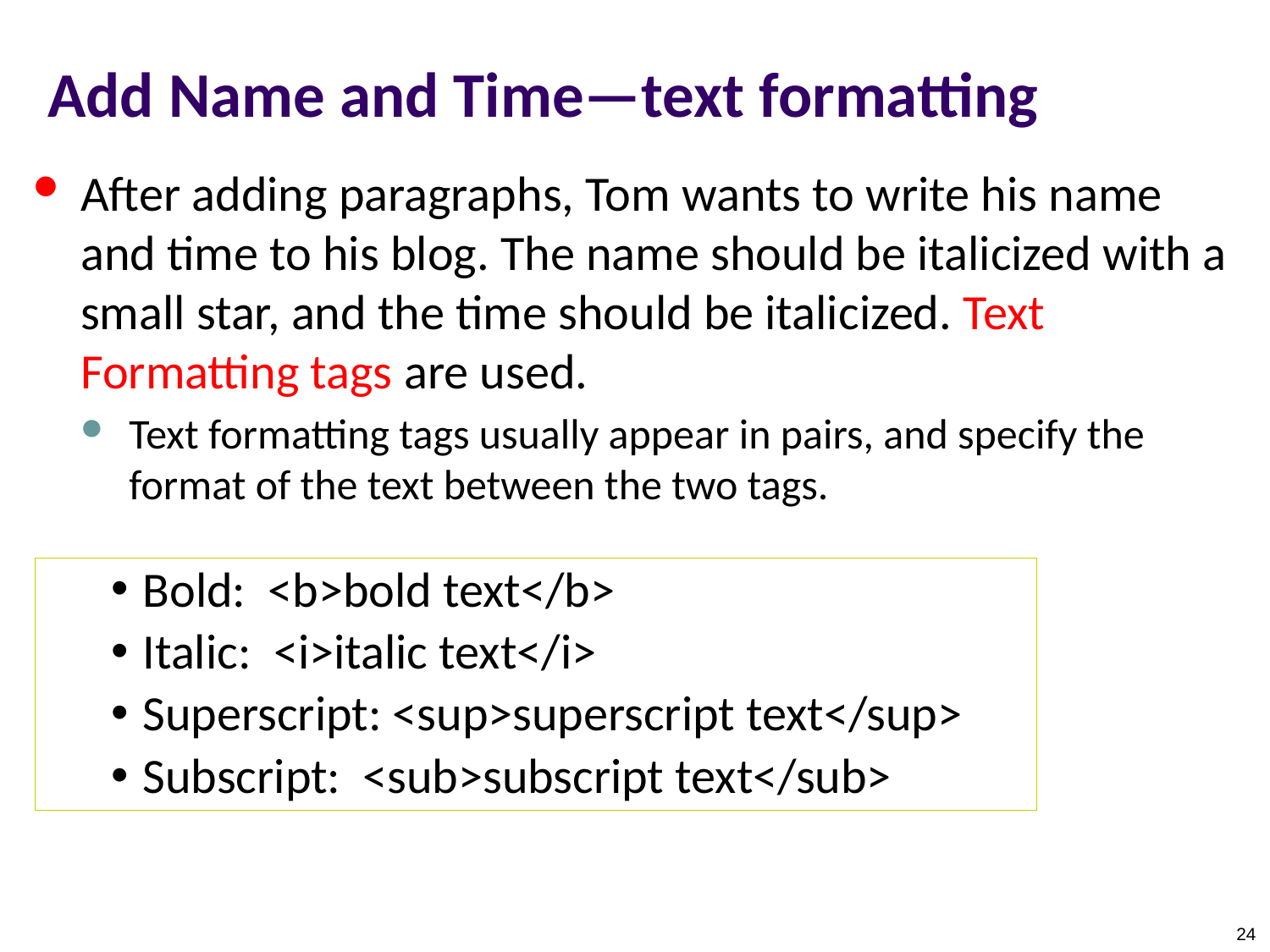

# Add Name and Time—text formatting
After adding paragraphs, Tom wants to write his name and time to his blog. The name should be italicized with a small star, and the time should be italicized. Text Formatting tags are used.
Text formatting tags usually appear in pairs, and specify the format of the text between the two tags.

Bold:  <b>bold text</b>
Italic:  <i>italic text</i>
Superscript: <sup>superscript text</sup>
Subscript:  <sub>subscript text</sub>
24